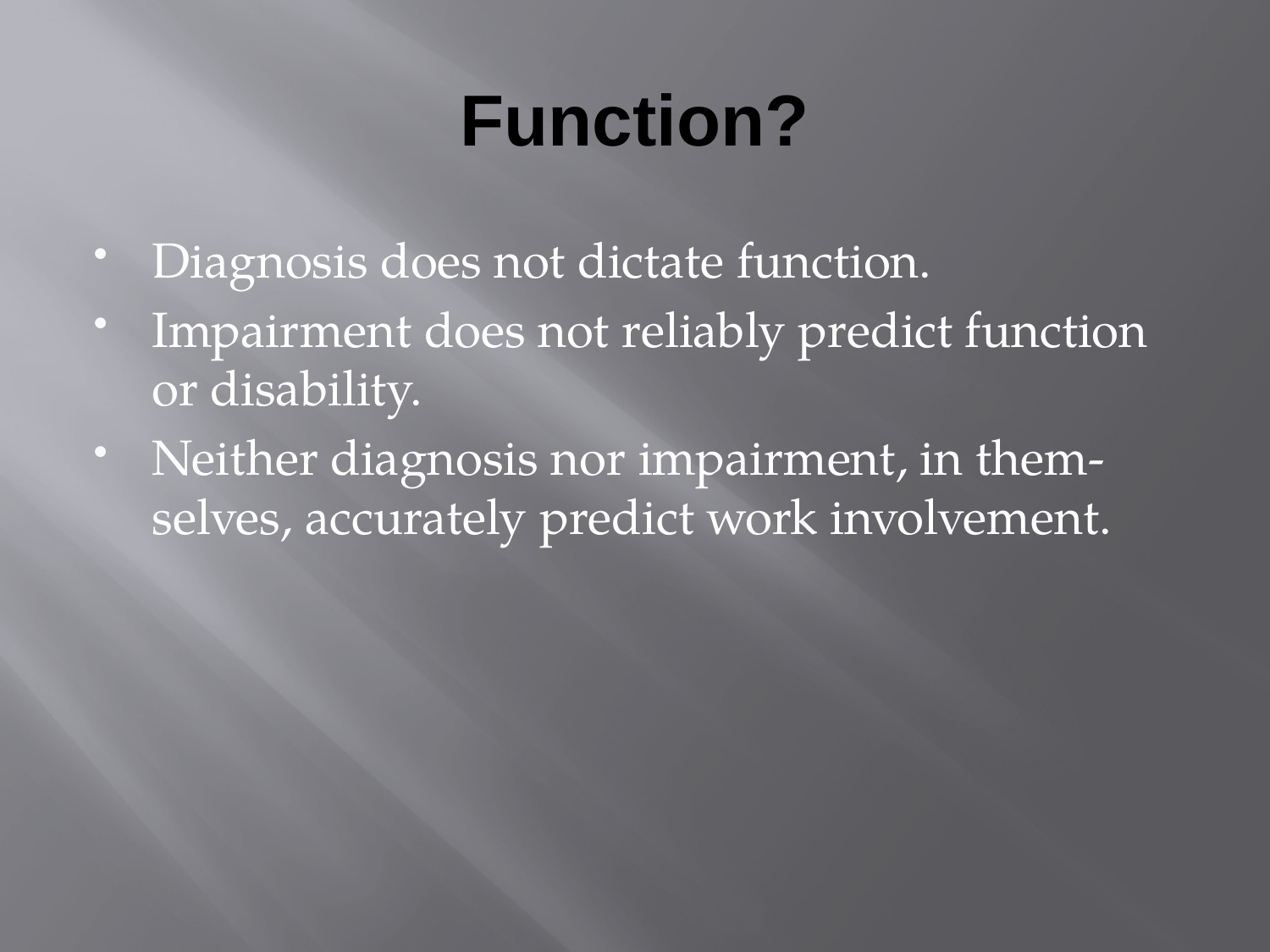

# Function?
Diagnosis does not dictate function.
Impairment does not reliably predict function or disability.
Neither diagnosis nor impairment, in them- selves, accurately predict work involvement.